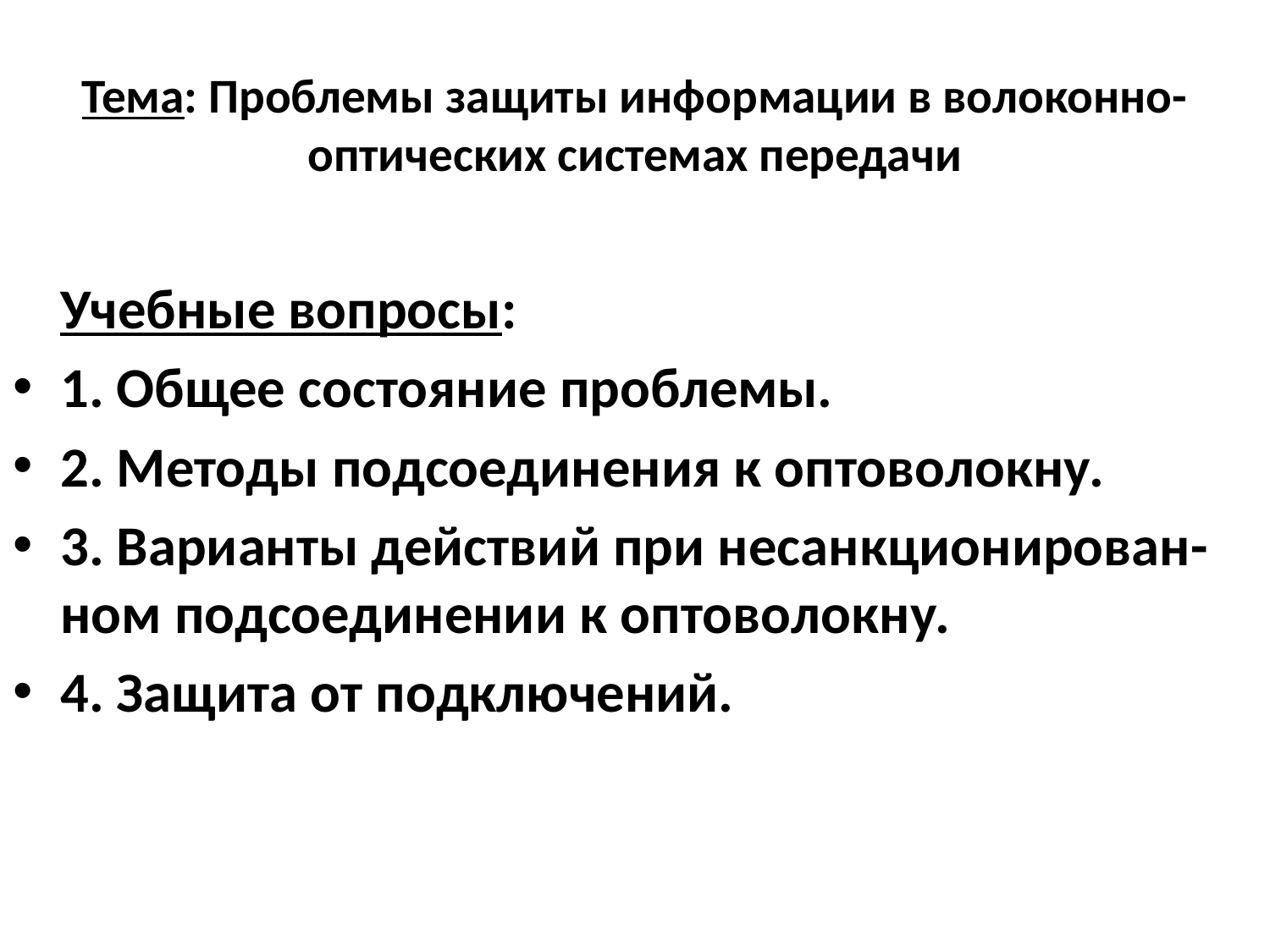

# Тема: Проблемы защиты информации в волоконно-оптических системах передачи
	Учебные вопросы:
1. Общее состояние проблемы.
2. Методы подсоединения к оптоволокну.
3. Варианты действий при несанкционирован- ном подсоединении к оптоволокну.
4. Защита от подключений.